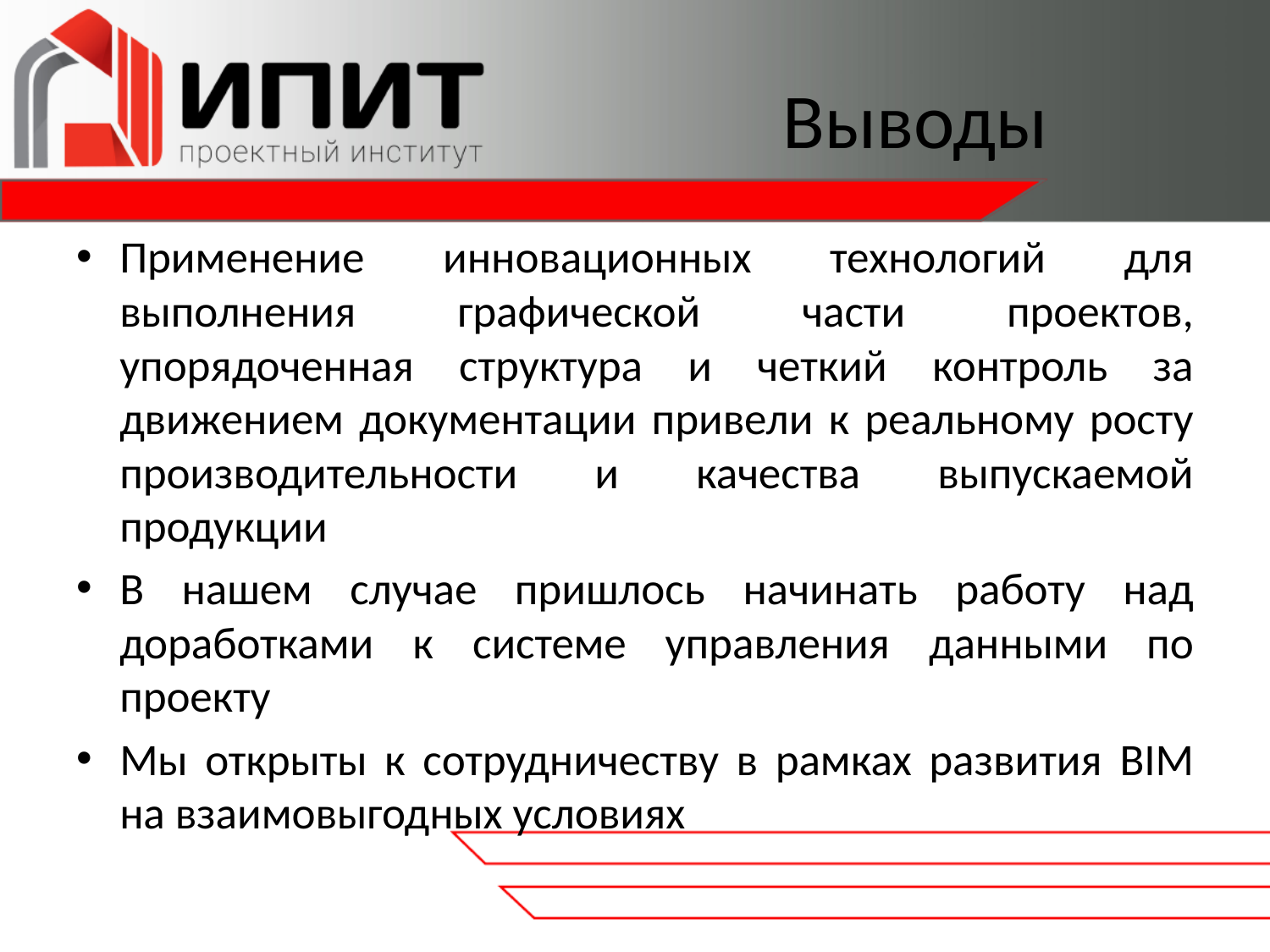

# Выводы
Применение инновационных технологий для выполнения графической части проектов, упорядоченная структура и четкий контроль за движением документации привели к реальному росту производительности и качества выпускаемой продукции
В нашем случае пришлось начинать работу над доработками к системе управления данными по проекту
Мы открыты к сотрудничеству в рамках развития BIM на взаимовыгодных условиях